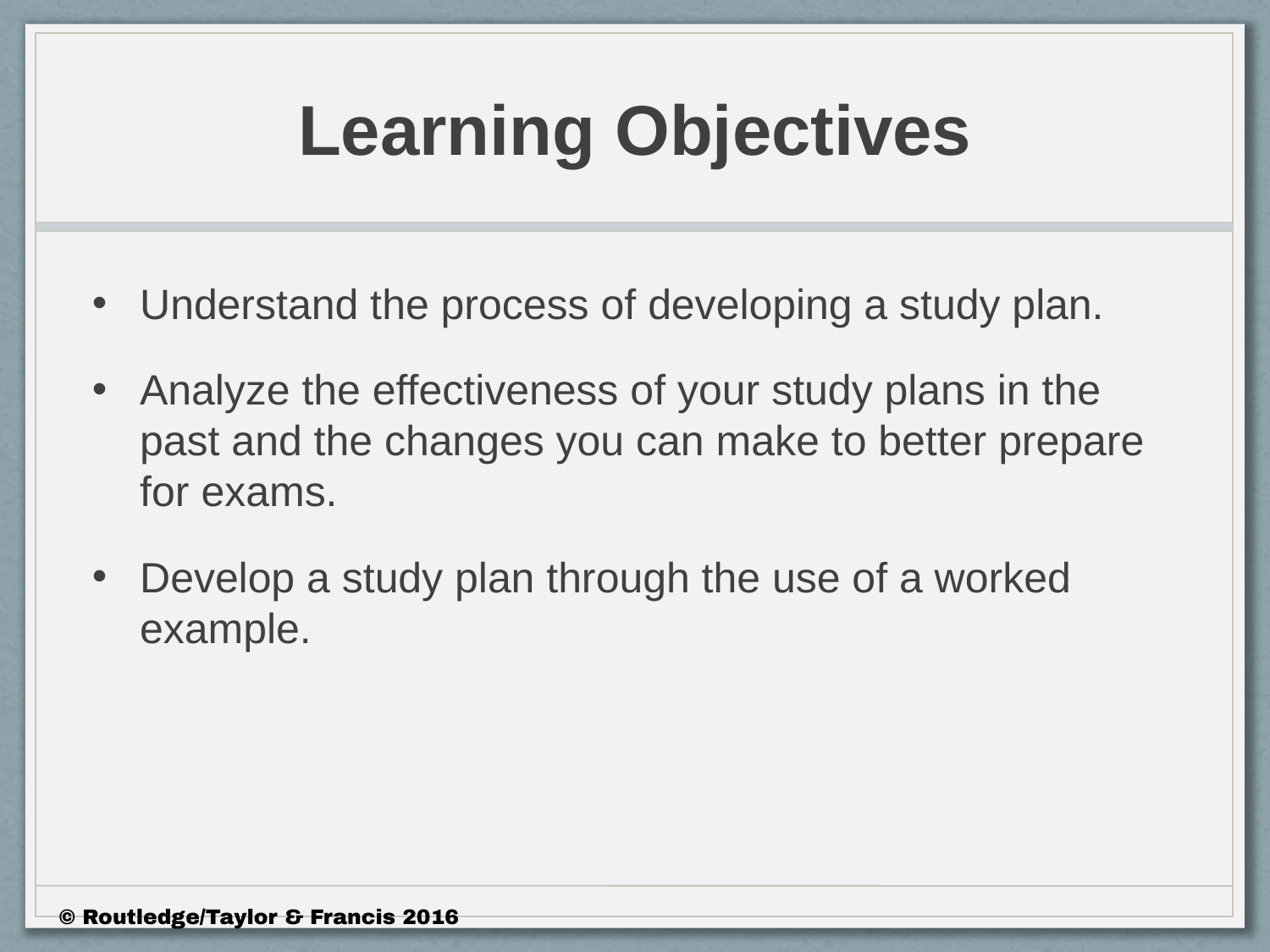

# Learning Objectives
Understand the process of developing a study plan.
Analyze the effectiveness of your study plans in the past and the changes you can make to better prepare for exams.
Develop a study plan through the use of a worked example.
© Routledge/Taylor & Francis 2016